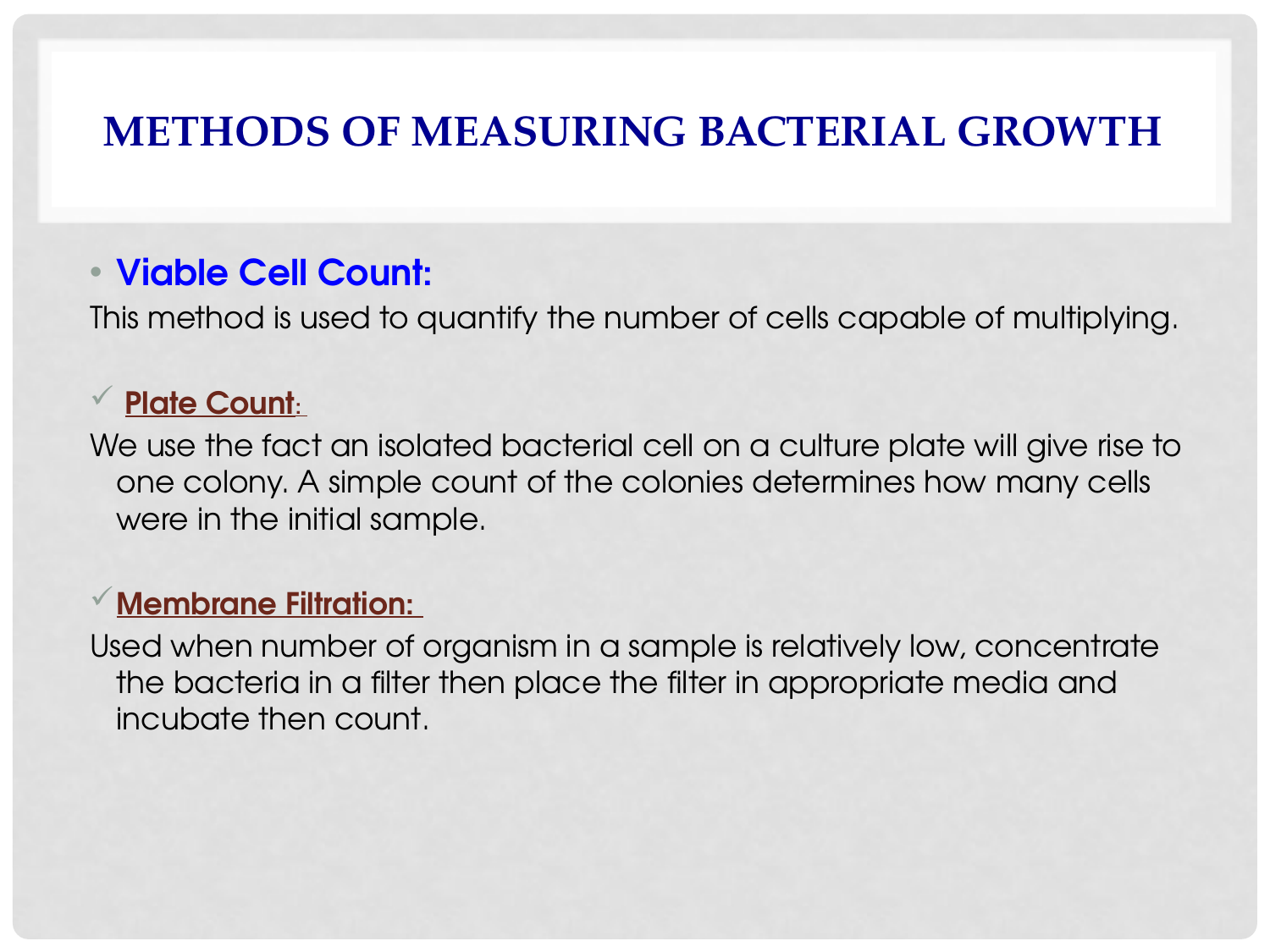

# methods of measuring bacterial growth
Viable Cell Count:
This method is used to quantify the number of cells capable of multiplying.

 Plate Count:
We use the fact an isolated bacterial cell on a culture plate will give rise to one colony. A simple count of the colonies determines how many cells were in the initial sample.

Membrane Filtration:
Used when number of organism in a sample is relatively low, concentrate the bacteria in a filter then place the filter in appropriate media and incubate then count.